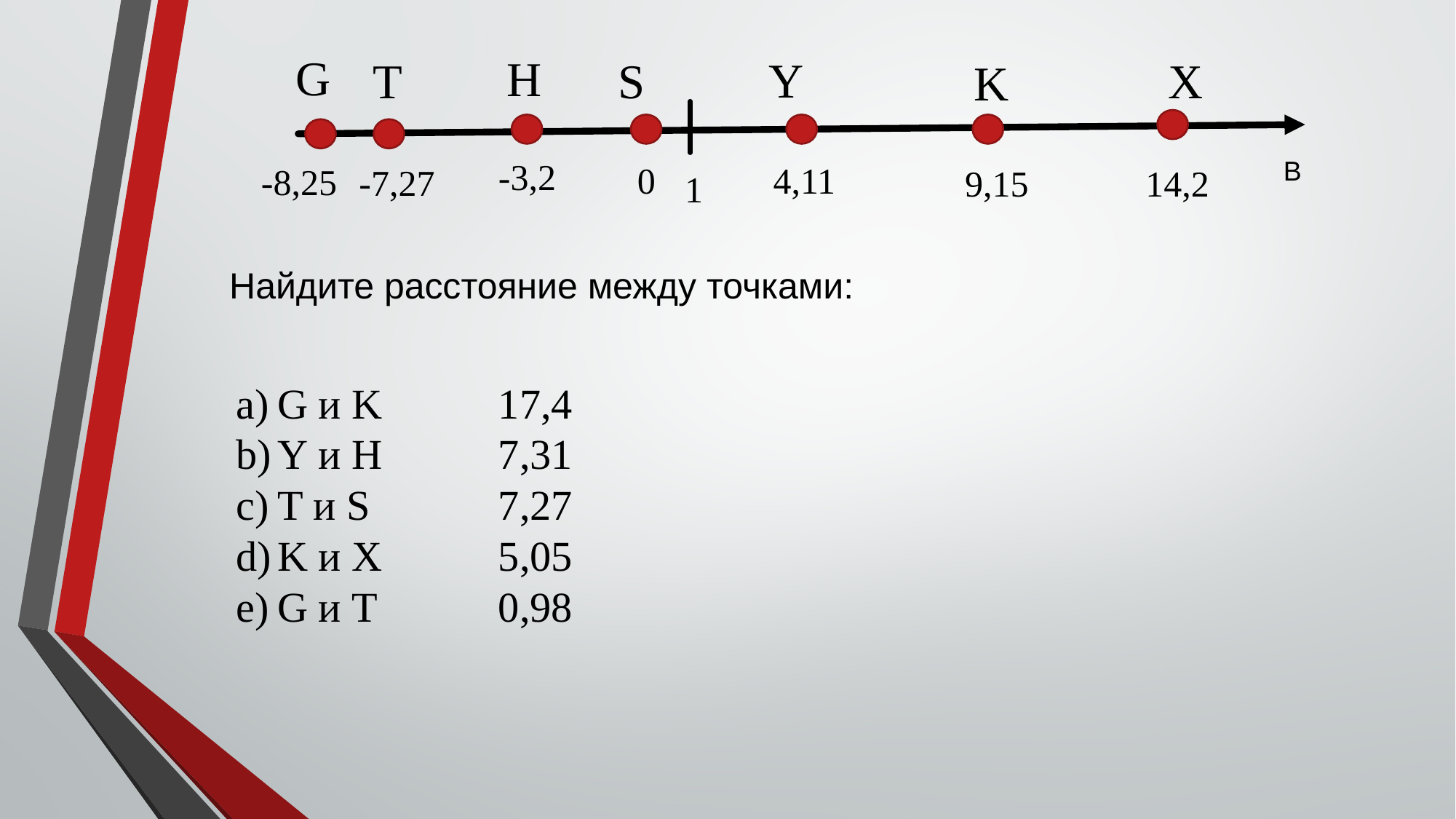

G
H
Y
T
S
X
K

В
-3,2
0
4,11
-8,25
-7,27
14,2
9,15
1
Найдите расстояние между точками:
G и K
Y и H
T и S
K и X
G и T
17,4
7,31
7,27
5,05
0,98